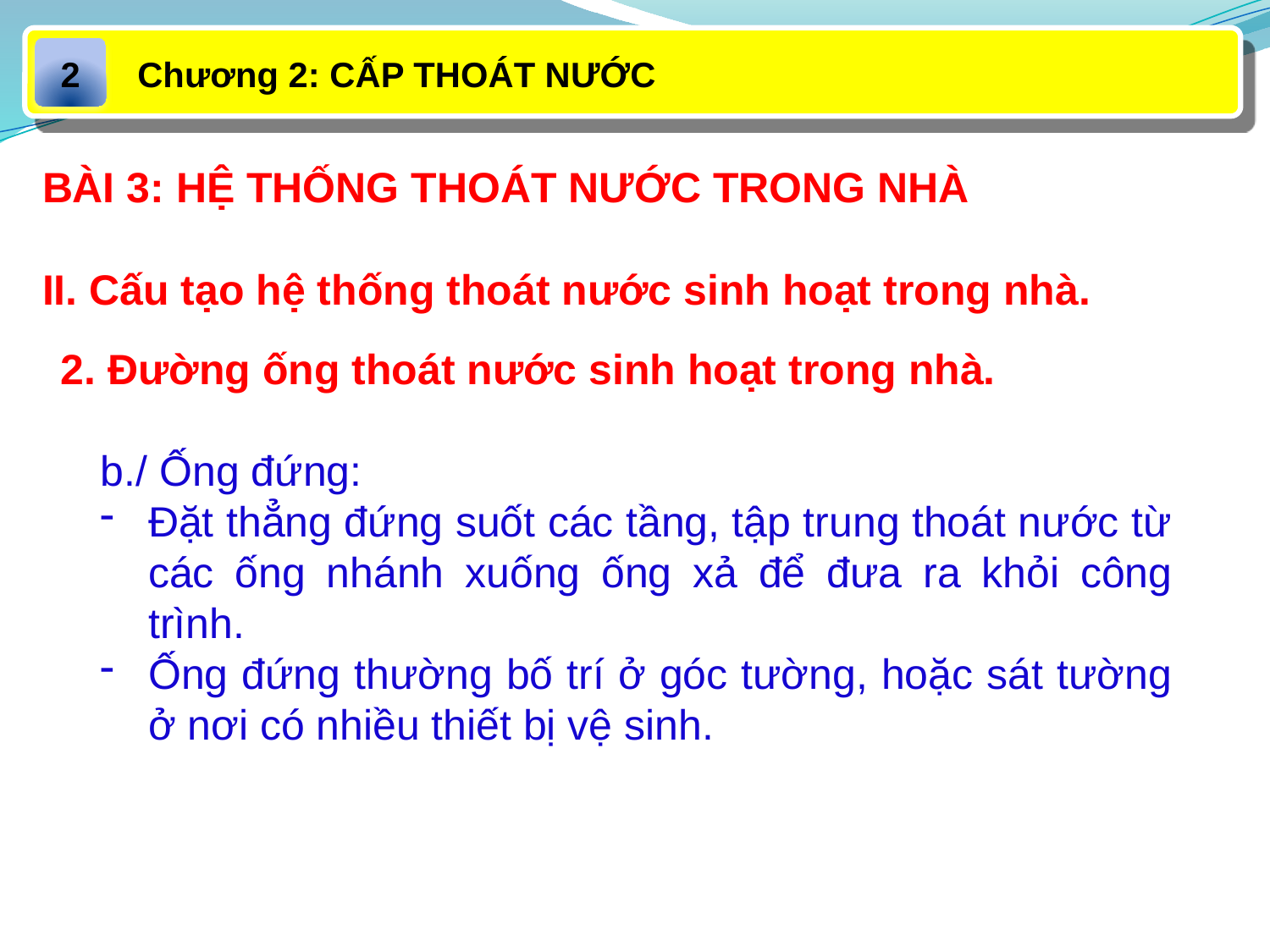

Chương 2: CẤP THOÁT NƯỚC
2

BÀI 3: HỆ THỐNG THOÁT NƯỚC TRONG NHÀ

II. Cấu tạo hệ thống thoát nước sinh hoạt trong nhà.

2. Đường ống thoát nước sinh hoạt trong nhà.

b./ Ống đứng:
Đặt thẳng đứng suốt các tầng, tập trung thoát nước từ các ống nhánh xuống ống xả để đưa ra khỏi công trình.
Ống đứng thường bố trí ở góc tường, hoặc sát tường ở nơi có nhiều thiết bị vệ sinh.